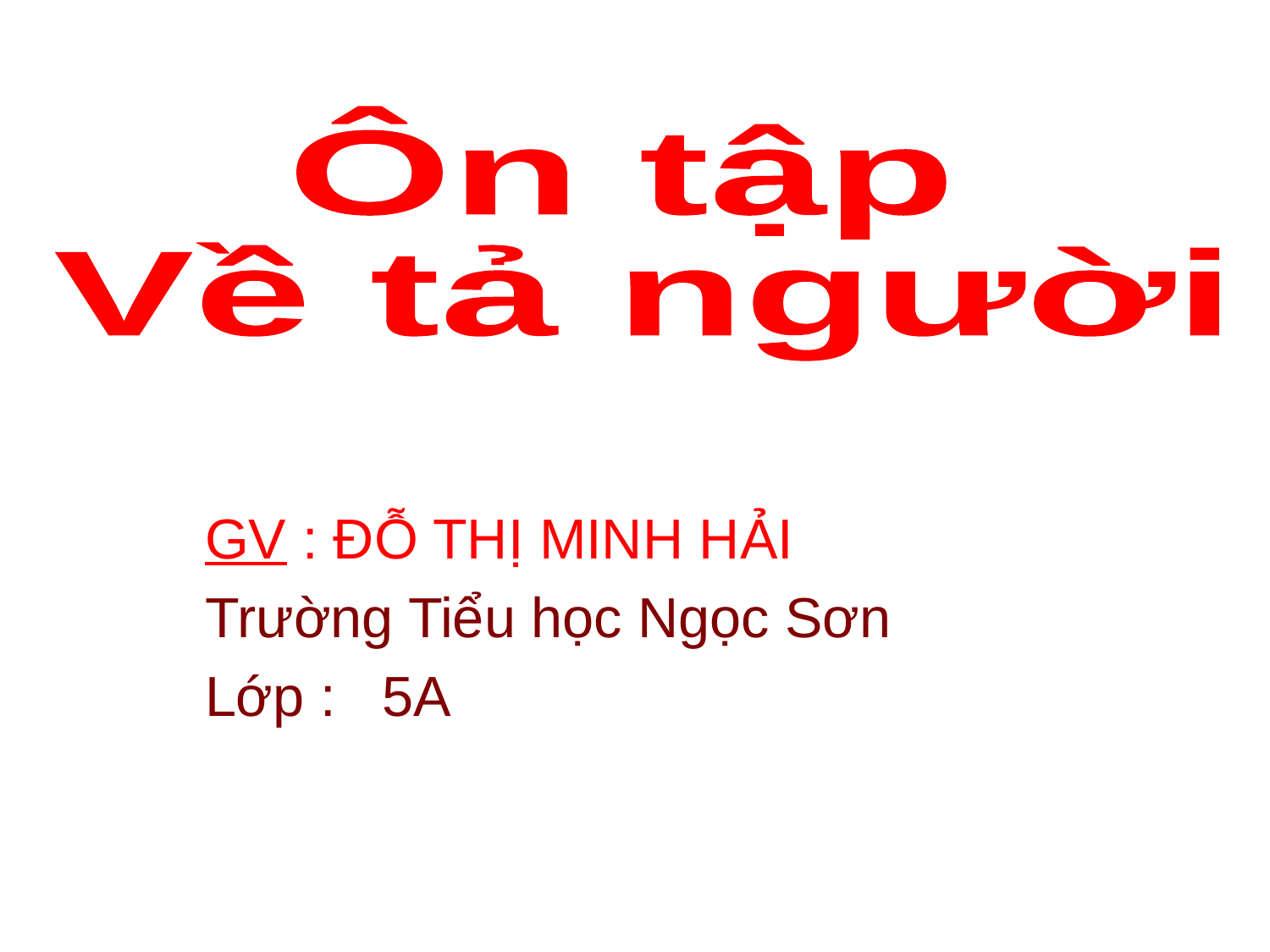

Ôn tập
Về tả người
GV : ĐỖ THỊ MINH HẢI
Trường Tiểu học Ngọc Sơn
Lớp :   5A